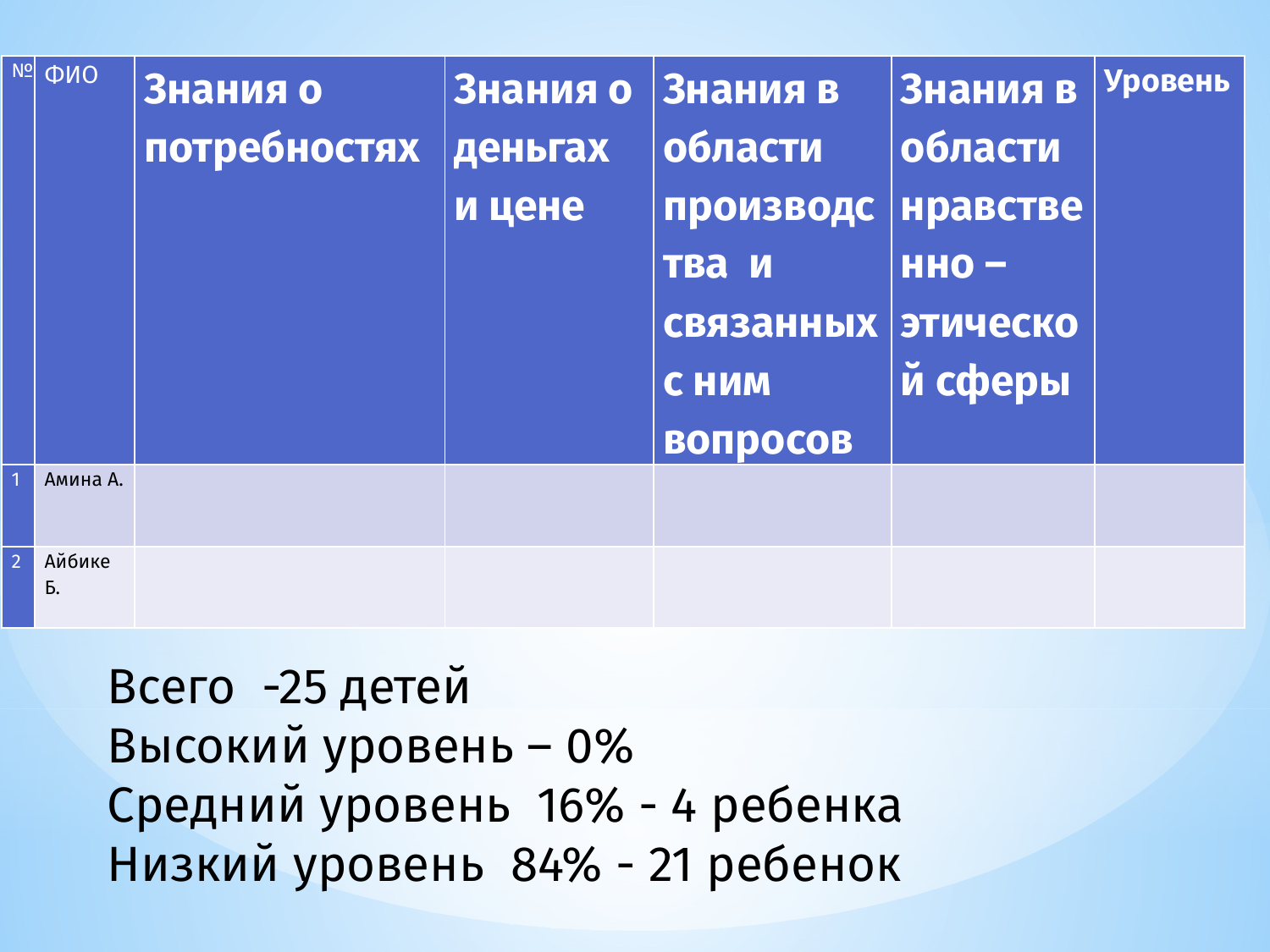

| № | ФИО | Знания о потребностях | Знания о деньгах и цене | Знания в области производства и связанных с ним вопросов | Знания в области нравственно – этической сферы | Уровень |
| --- | --- | --- | --- | --- | --- | --- |
| 1 | Амина А. |  |  |  |  |  |
| 2 | Айбике Б. |  |  |  |  |  |
Всего  -25 детей
Высокий уровень – 0%
Средний уровень  16% - 4 ребенка
Низкий уровень  84% - 21 ребенок